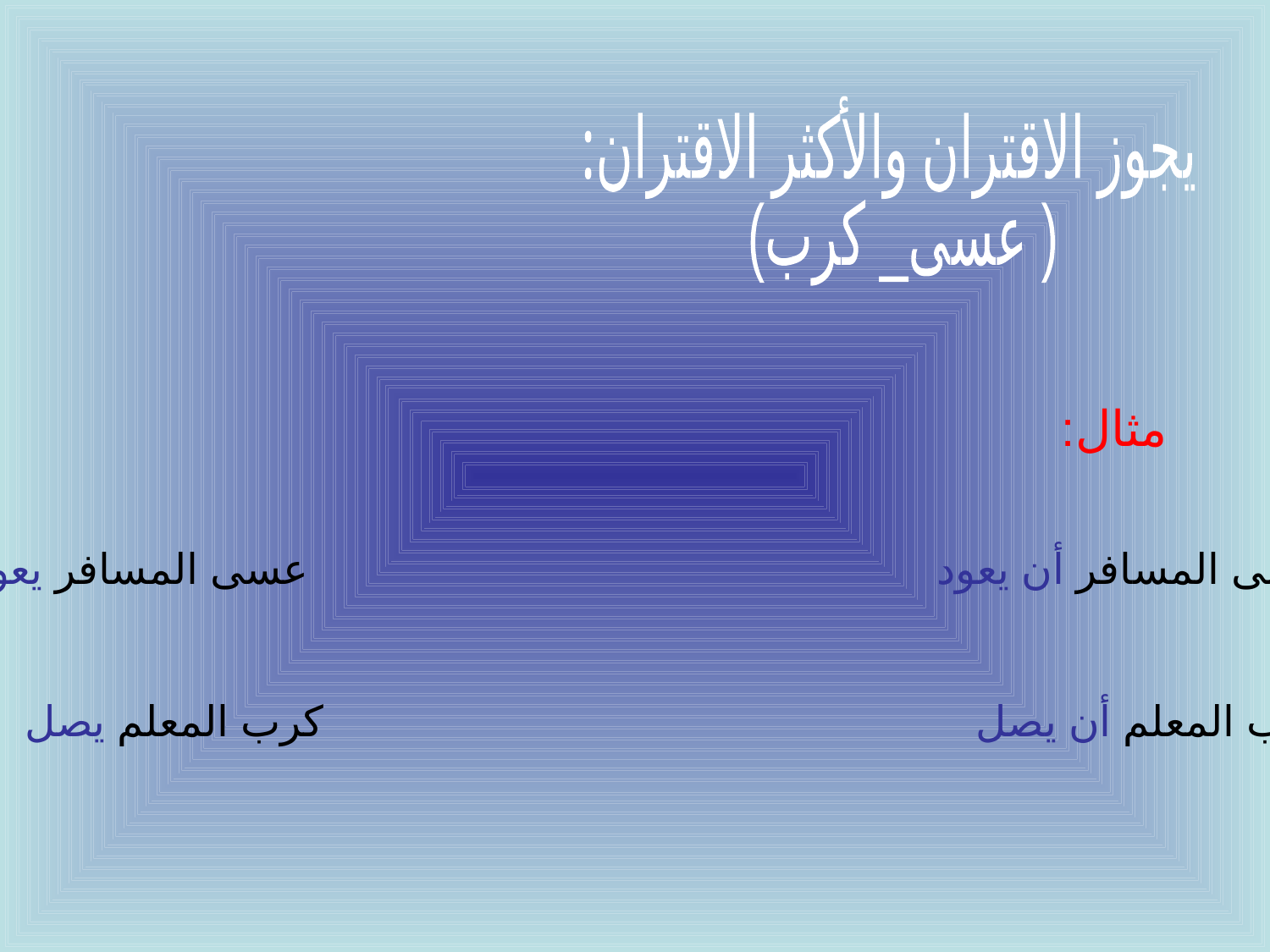

يجوز الاقتران والأكثر الاقتران:
( عسى_ كرب)

مثال:
عسى المسافر أن يعود                                                     عسى المسافر يعود

كرب المعلم أن يصل                                                       كرب المعلم يصل